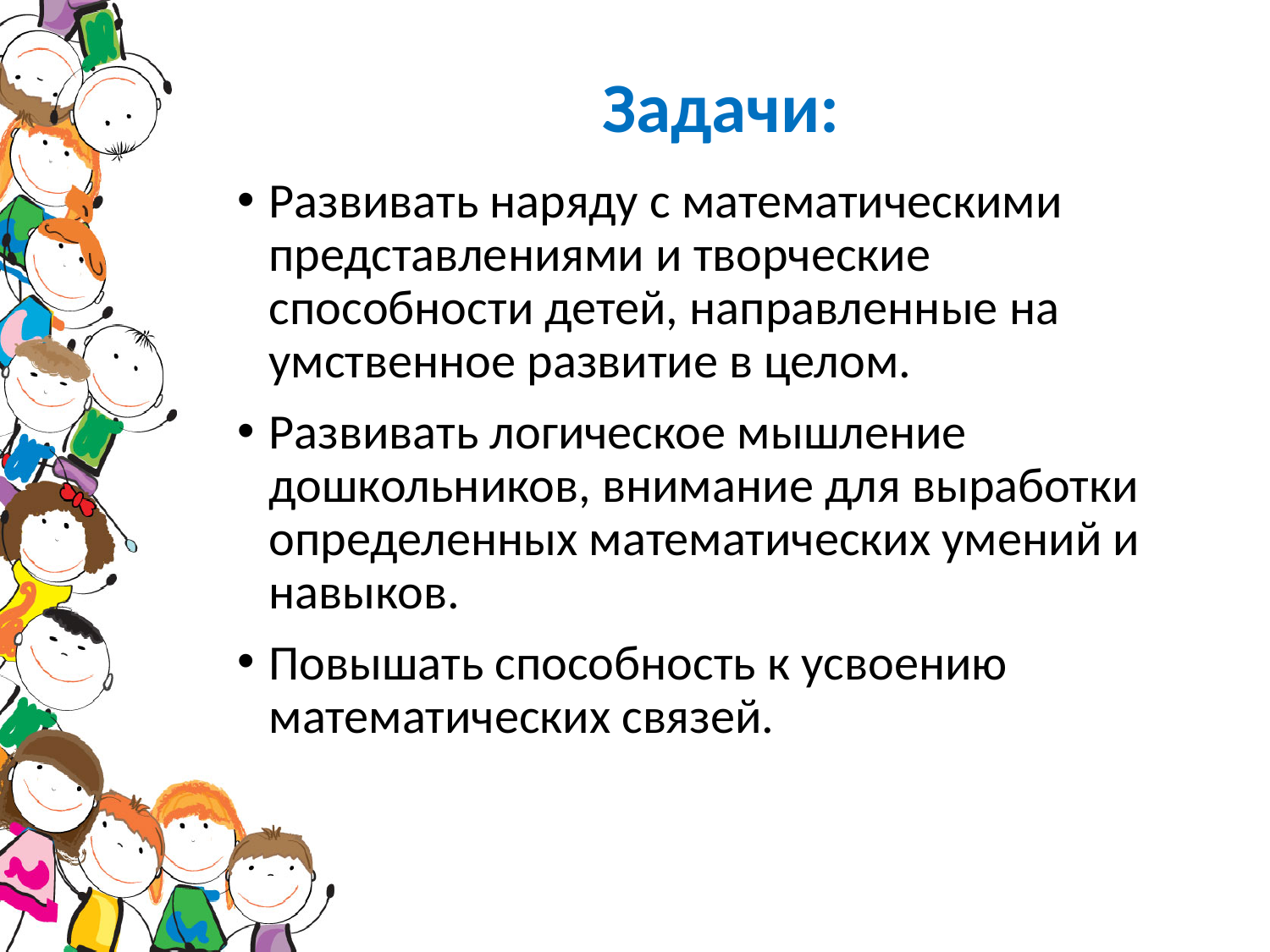

# Задачи:
Развивать наряду с математическими представлениями и творческие способности детей, направленные на умственное развитие в целом.
Развивать логическое мышление дошкольников, внимание для выработки определенных математических умений и навыков.
Повышать способность к усвоению математических связей.